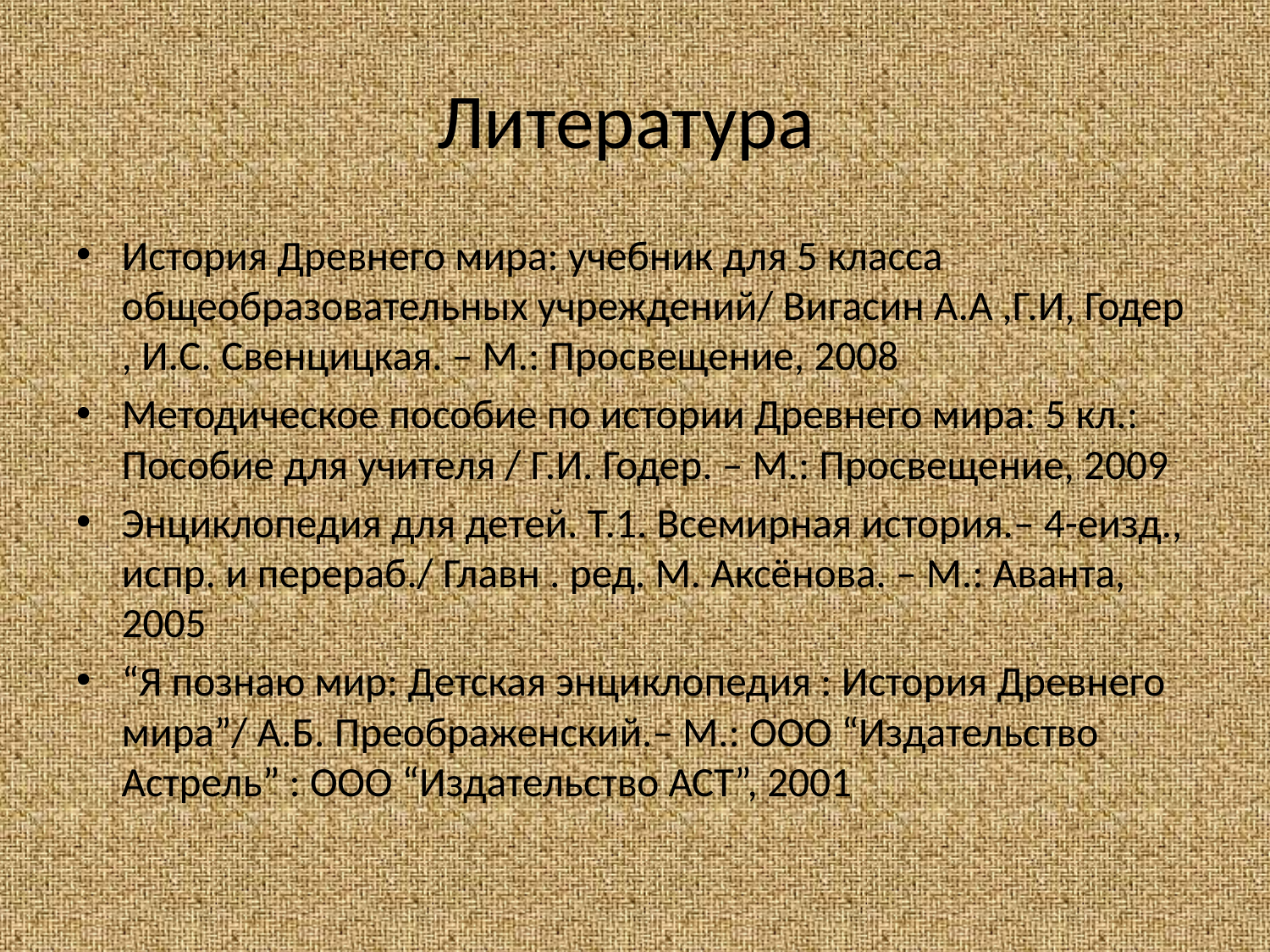

# Литература
История Древнего мира: учебник для 5 класса общеобразовательных учреждений/ Вигасин А.А ,Г.И, Годер , И.С. Свенцицкая. – М.: Просвещение, 2008
Методическое пособие по истории Древнего мира: 5 кл.: Пособие для учителя / Г.И. Годер. – М.: Просвещение, 2009
Энциклопедия для детей. Т.1. Всемирная история.– 4-еизд., испр. и перераб./ Главн . ред. М. Аксёнова. – М.: Аванта, 2005
“Я познаю мир: Детская энциклопедия : История Древнего мира”/ А.Б. Преображенский.– М.: ООО “Издательство Астрель” : ООО “Издательство АСТ”, 2001